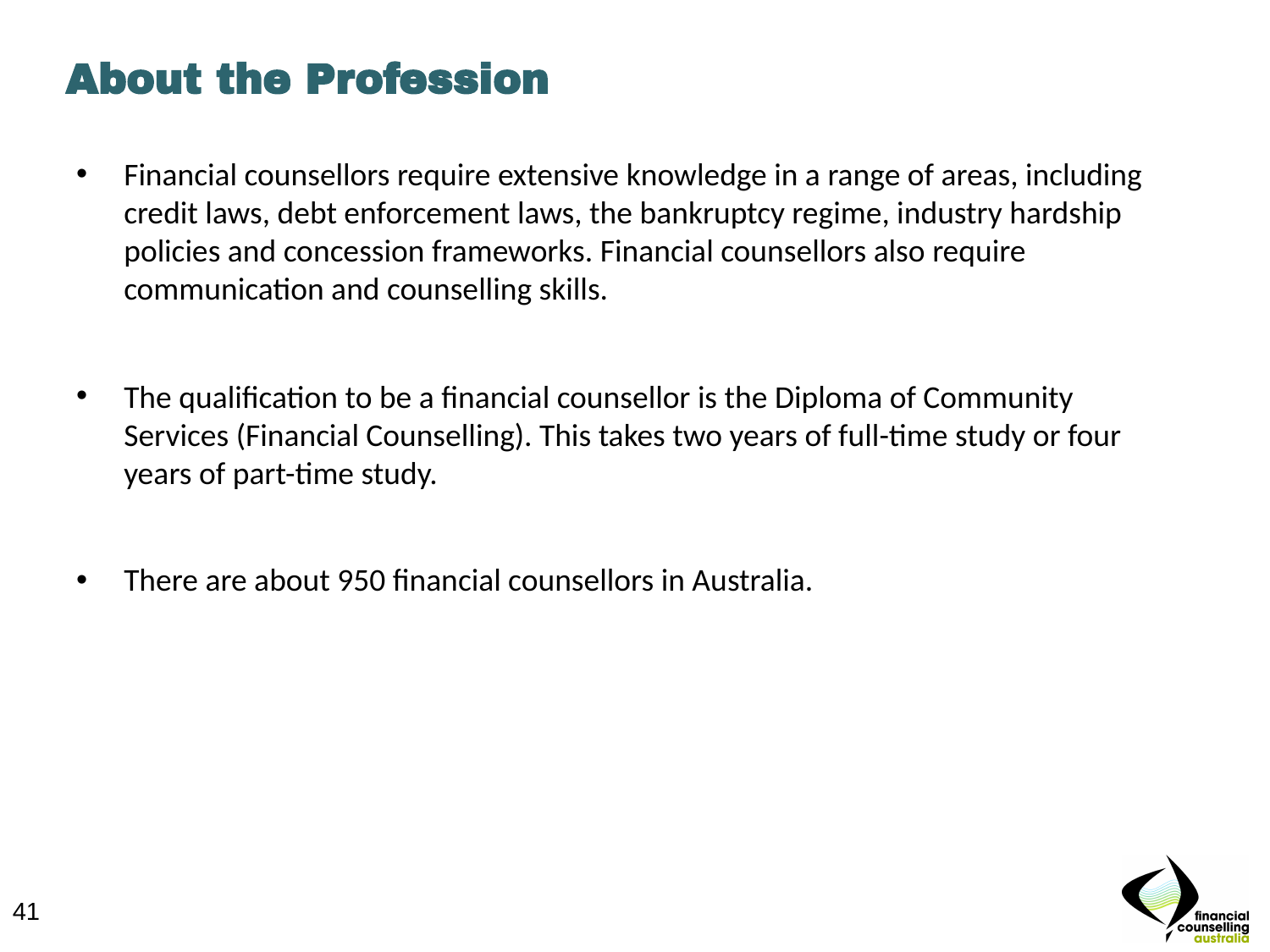

# About the Profession
Financial counsellors require extensive knowledge in a range of areas, including credit laws, debt enforcement laws, the bankruptcy regime, industry hardship policies and concession frameworks. Financial counsellors also require communication and counselling skills.

The qualification to be a financial counsellor is the Diploma of Community Services (Financial Counselling). This takes two years of full-time study or four years of part-time study.

There are about 950 financial counsellors in Australia.